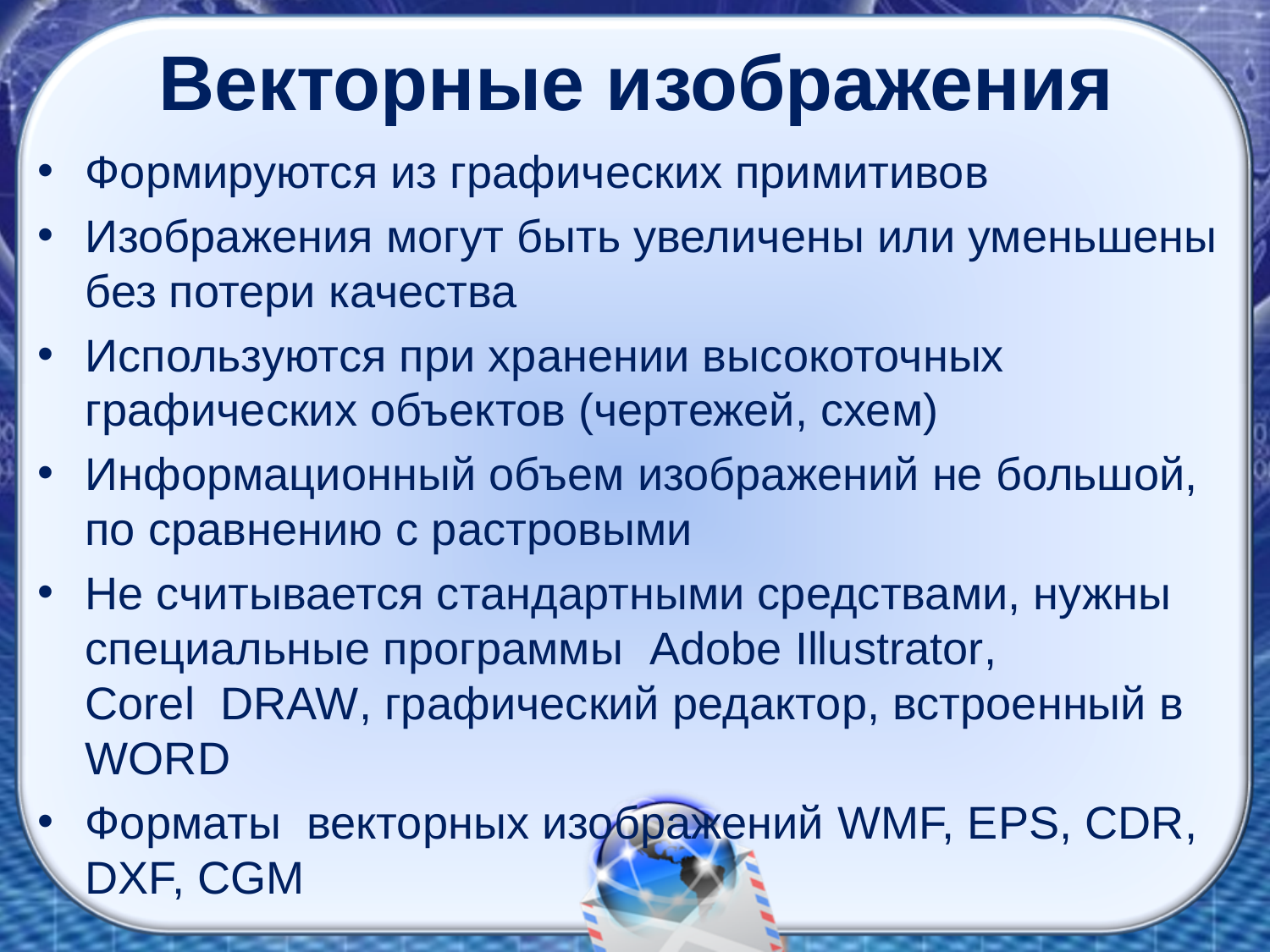

# Векторные изображения
Формируются из графических примитивов
Изображения могут быть увеличены или уменьшены без потери качества
Используются при хранении высокоточных графических объектов (чертежей, схем)
Информационный объем изображений не большой, по сравнению с растровыми
Не считывается стандартными средствами, нужны специальные программы  Adobe Illustrator, Corel  DRAW, графический редактор, встроенный в WORD
Форматы  векторных изображений WMF, EPS, CDR, DXF, CGM